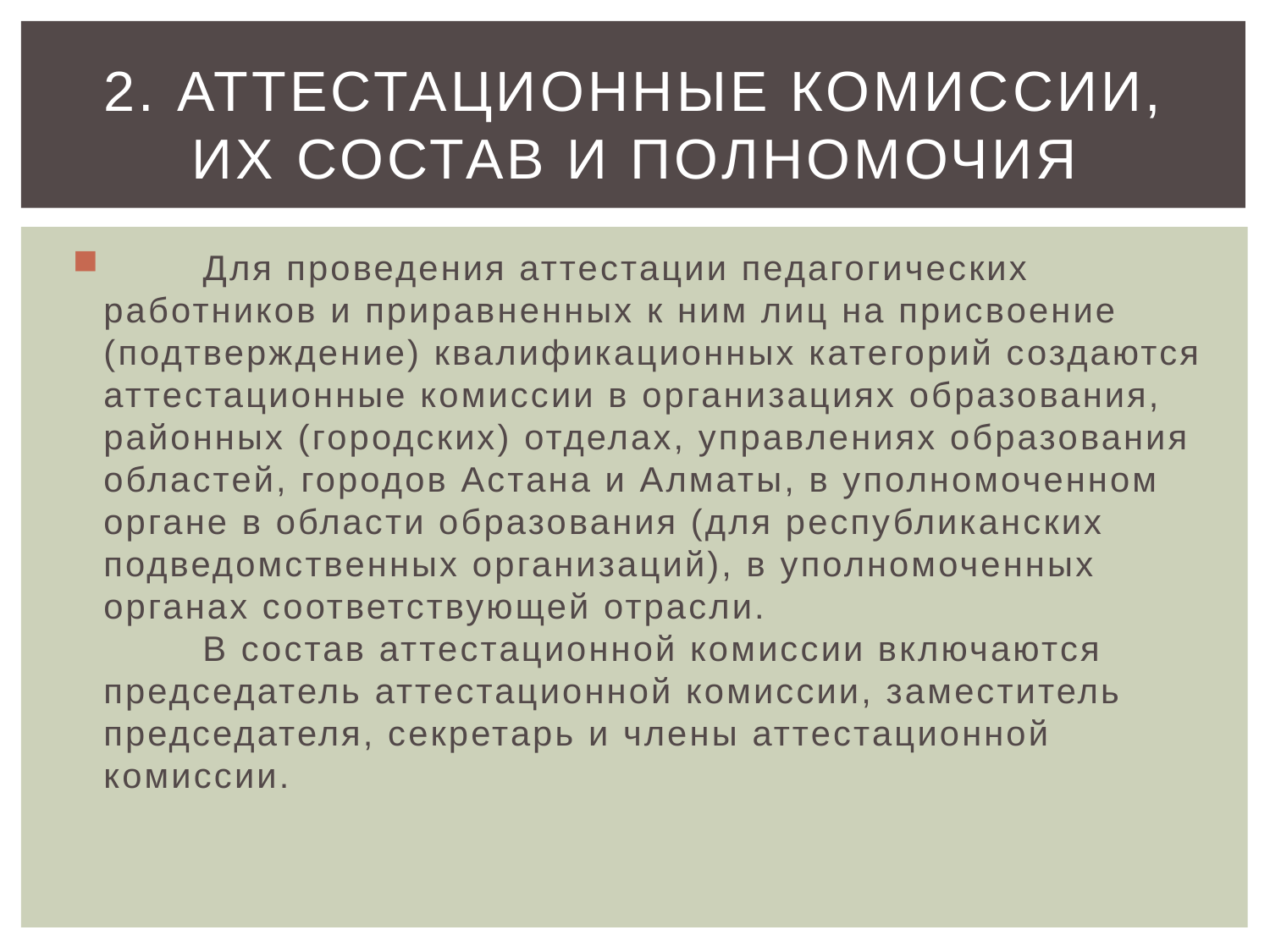

# 2. Аттестационные комиссии, их состав и полномочия
        Для проведения аттестации педагогических работников и приравненных к ним лиц на присвоение (подтверждение) квалификационных категорий создаются аттестационные комиссии в организациях образования, районных (городских) отделах, управлениях образования областей, городов Астана и Алматы, в уполномоченном органе в области образования (для республиканских подведомственных организаций), в уполномоченных органах соответствующей отрасли.
        В состав аттестационной комиссии включаются председатель аттестационной комиссии, заместитель председателя, секретарь и члены аттестационной комиссии.